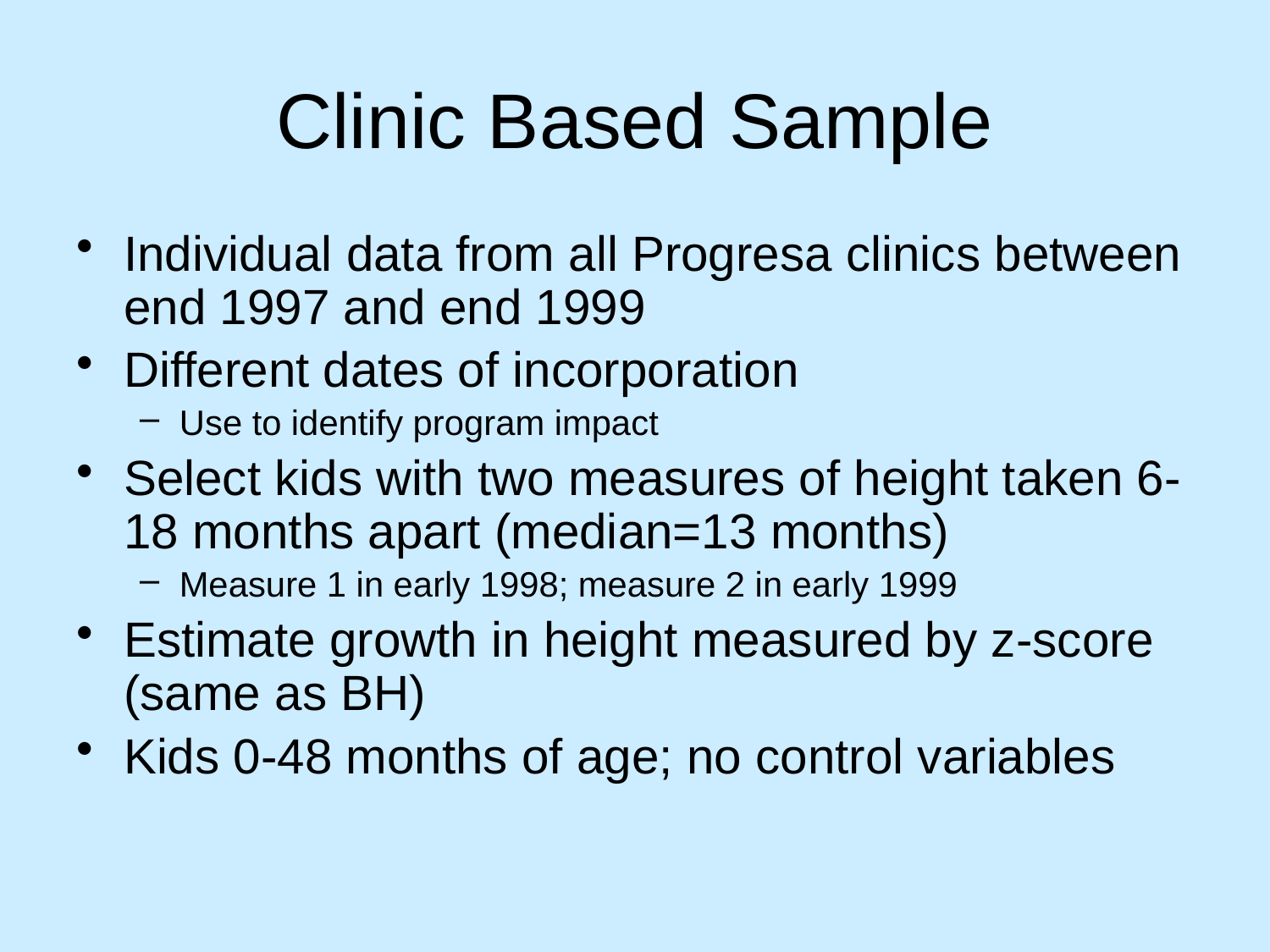

# Clinic Based Sample
Individual data from all Progresa clinics between end 1997 and end 1999
Different dates of incorporation
Use to identify program impact
Select kids with two measures of height taken 6-18 months apart (median=13 months)
Measure 1 in early 1998; measure 2 in early 1999
Estimate growth in height measured by z-score (same as BH)
Kids 0-48 months of age; no control variables